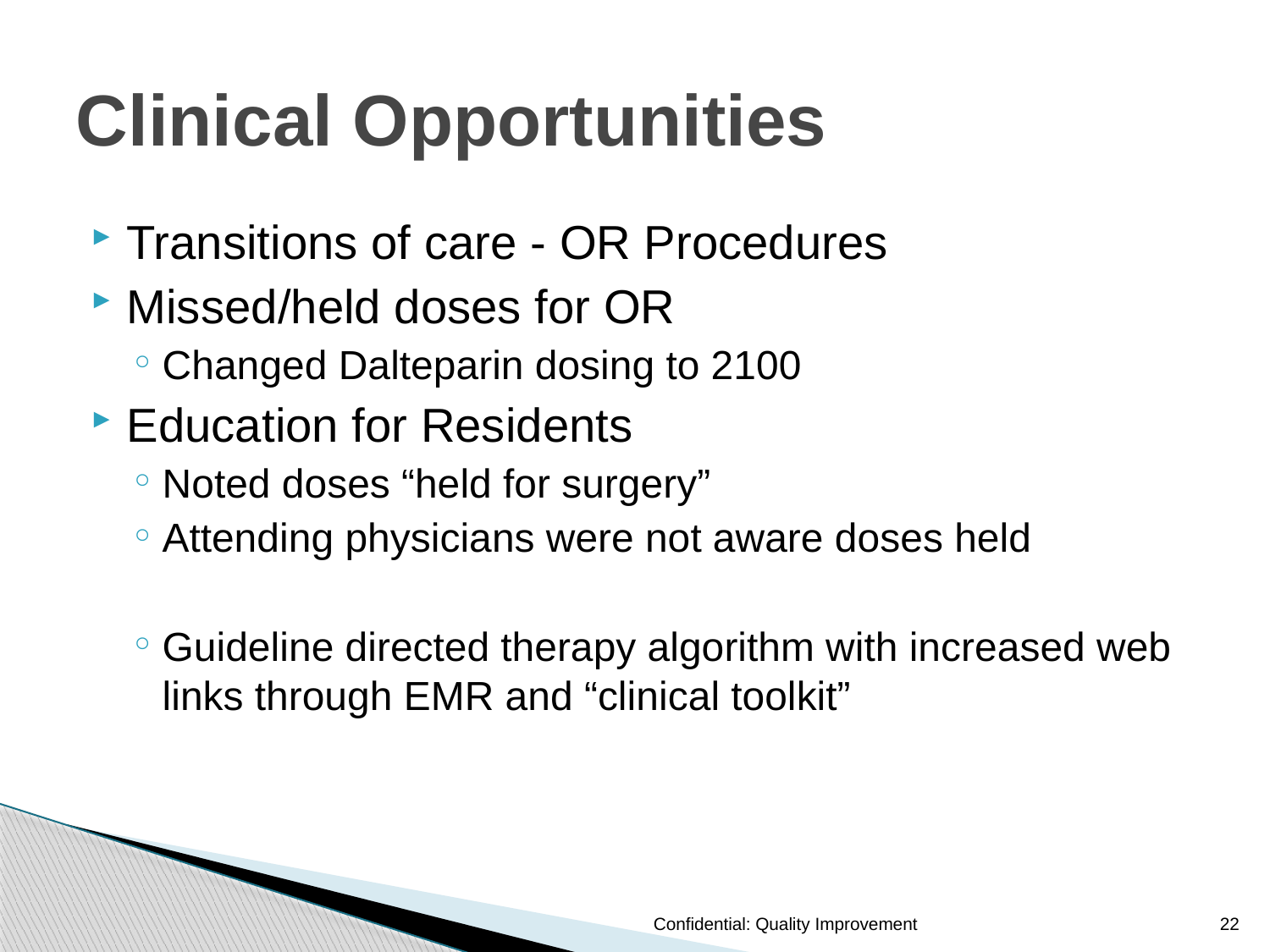

# Clinical Opportunities
Transitions of care - OR Procedures
Missed/held doses for OR
Changed Dalteparin dosing to 2100
Education for Residents
Noted doses “held for surgery”
Attending physicians were not aware doses held

Guideline directed therapy algorithm with increased web links through EMR and “clinical toolkit”
Confidential: Quality Improvement
22